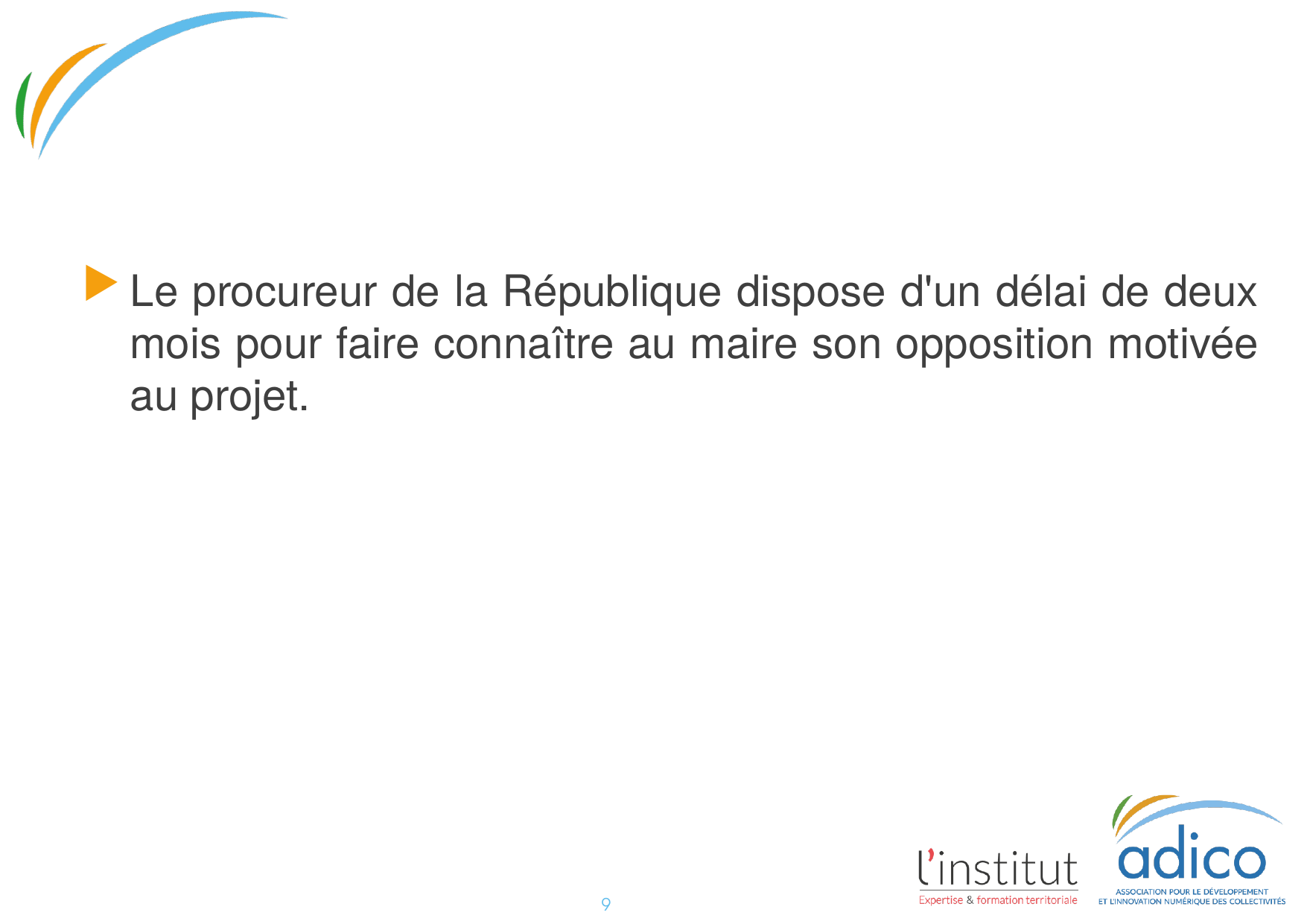

#

Le procureur de la République dispose d'un délai de deux mois pour faire connaître au maire son opposition motivée au projet.